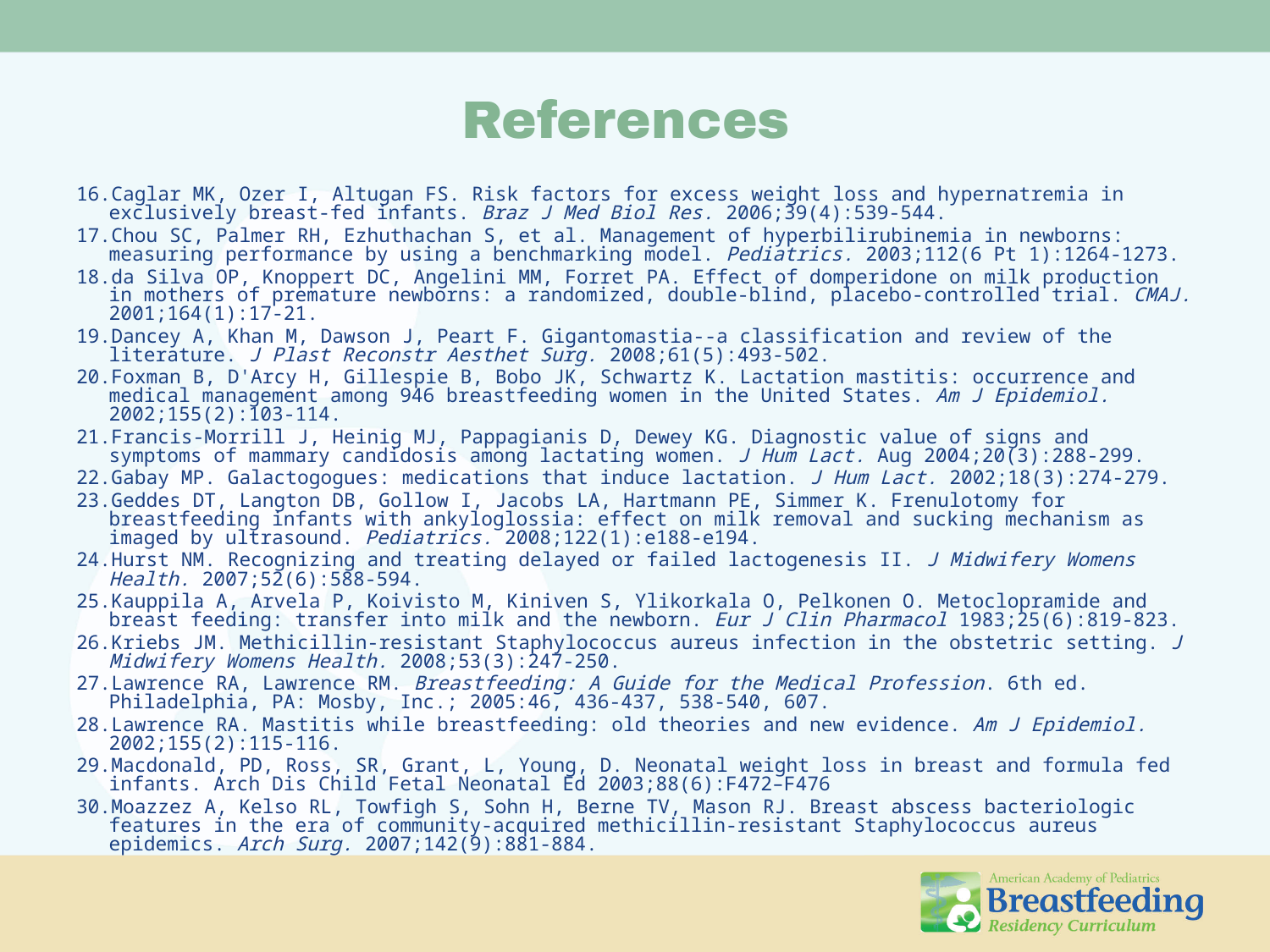

# References
Caglar MK, Ozer I, Altugan FS. Risk factors for excess weight loss and hypernatremia in exclusively breast-fed infants. Braz J Med Biol Res. 2006;39(4):539-544.
Chou SC, Palmer RH, Ezhuthachan S, et al. Management of hyperbilirubinemia in newborns: measuring performance by using a benchmarking model. Pediatrics. 2003;112(6 Pt 1):1264-1273.
da Silva OP, Knoppert DC, Angelini MM, Forret PA. Effect of domperidone on milk production in mothers of premature newborns: a randomized, double-blind, placebo-controlled trial. CMAJ. 2001;164(1):17-21.
Dancey A, Khan M, Dawson J, Peart F. Gigantomastia--a classification and review of the literature. J Plast Reconstr Aesthet Surg. 2008;61(5):493-502.
Foxman B, D'Arcy H, Gillespie B, Bobo JK, Schwartz K. Lactation mastitis: occurrence and medical management among 946 breastfeeding women in the United States. Am J Epidemiol. 2002;155(2):103-114.
Francis-Morrill J, Heinig MJ, Pappagianis D, Dewey KG. Diagnostic value of signs and symptoms of mammary candidosis among lactating women. J Hum Lact. Aug 2004;20(3):288-299.
Gabay MP. Galactogogues: medications that induce lactation. J Hum Lact. 2002;18(3):274-279.
Geddes DT, Langton DB, Gollow I, Jacobs LA, Hartmann PE, Simmer K. Frenulotomy for breastfeeding infants with ankyloglossia: effect on milk removal and sucking mechanism as imaged by ultrasound. Pediatrics. 2008;122(1):e188-e194.
Hurst NM. Recognizing and treating delayed or failed lactogenesis II. J Midwifery Womens Health. 2007;52(6):588-594.
Kauppila A, Arvela P, Koivisto M, Kiniven S, Ylikorkala O, Pelkonen O. Metoclopramide and breast feeding: transfer into milk and the newborn. Eur J Clin Pharmacol 1983;25(6):819-823.
Kriebs JM. Methicillin-resistant Staphylococcus aureus infection in the obstetric setting. J Midwifery Womens Health. 2008;53(3):247-250.
Lawrence RA, Lawrence RM. Breastfeeding: A Guide for the Medical Profession. 6th ed. Philadelphia, PA: Mosby, Inc.; 2005:46, 436-437, 538-540, 607.
Lawrence RA. Mastitis while breastfeeding: old theories and new evidence. Am J Epidemiol. 2002;155(2):115-116.
Macdonald, PD, Ross, SR, Grant, L, Young, D. Neonatal weight loss in breast and formula fed infants. Arch Dis Child Fetal Neonatal Ed 2003;88(6):F472–F476
Moazzez A, Kelso RL, Towfigh S, Sohn H, Berne TV, Mason RJ. Breast abscess bacteriologic features in the era of community-acquired methicillin-resistant Staphylococcus aureus epidemics. Arch Surg. 2007;142(9):881-884.